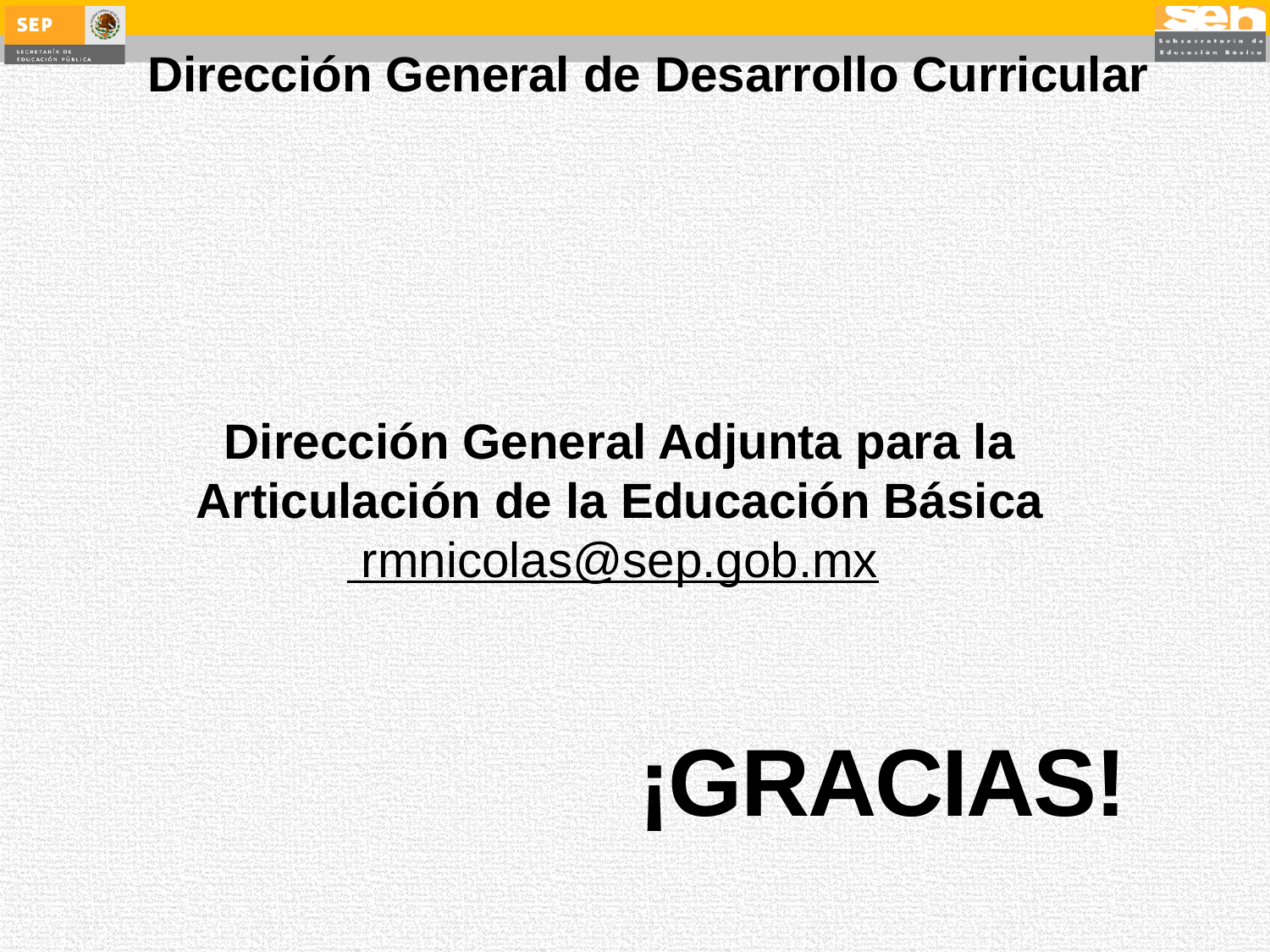

Dirección General de Desarrollo Curricular

Dirección General Adjunta para la Articulación de la Educación Básica rmnicolas@sep.gob.mx
¡GRACIAS!